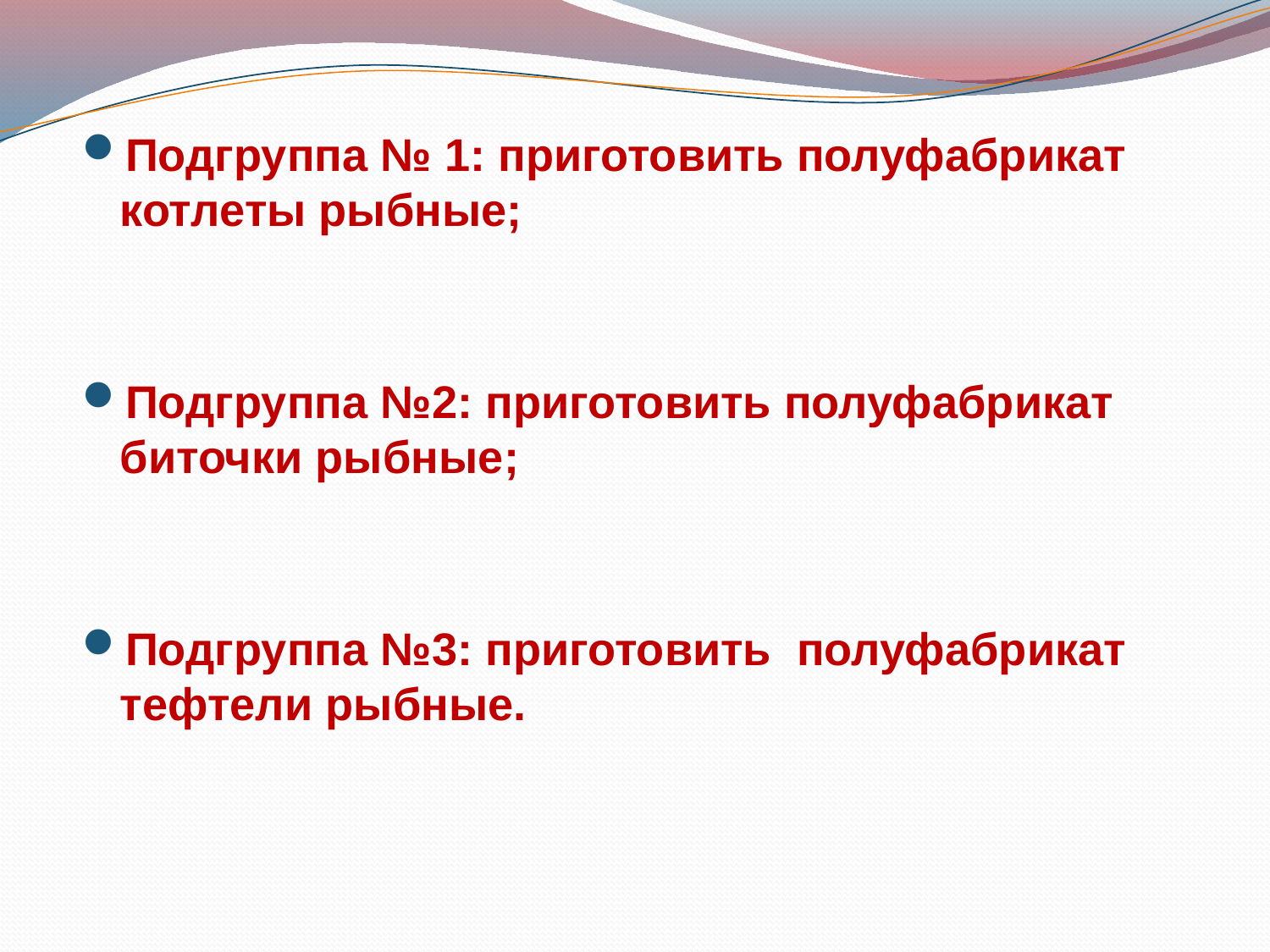

Подгруппа № 1: приготовить полуфабрикат  котлеты рыбные;

Подгруппа №2: приготовить полуфабрикат биточки рыбные;

Подгруппа №3: приготовить  полуфабрикат тефтели рыбные.